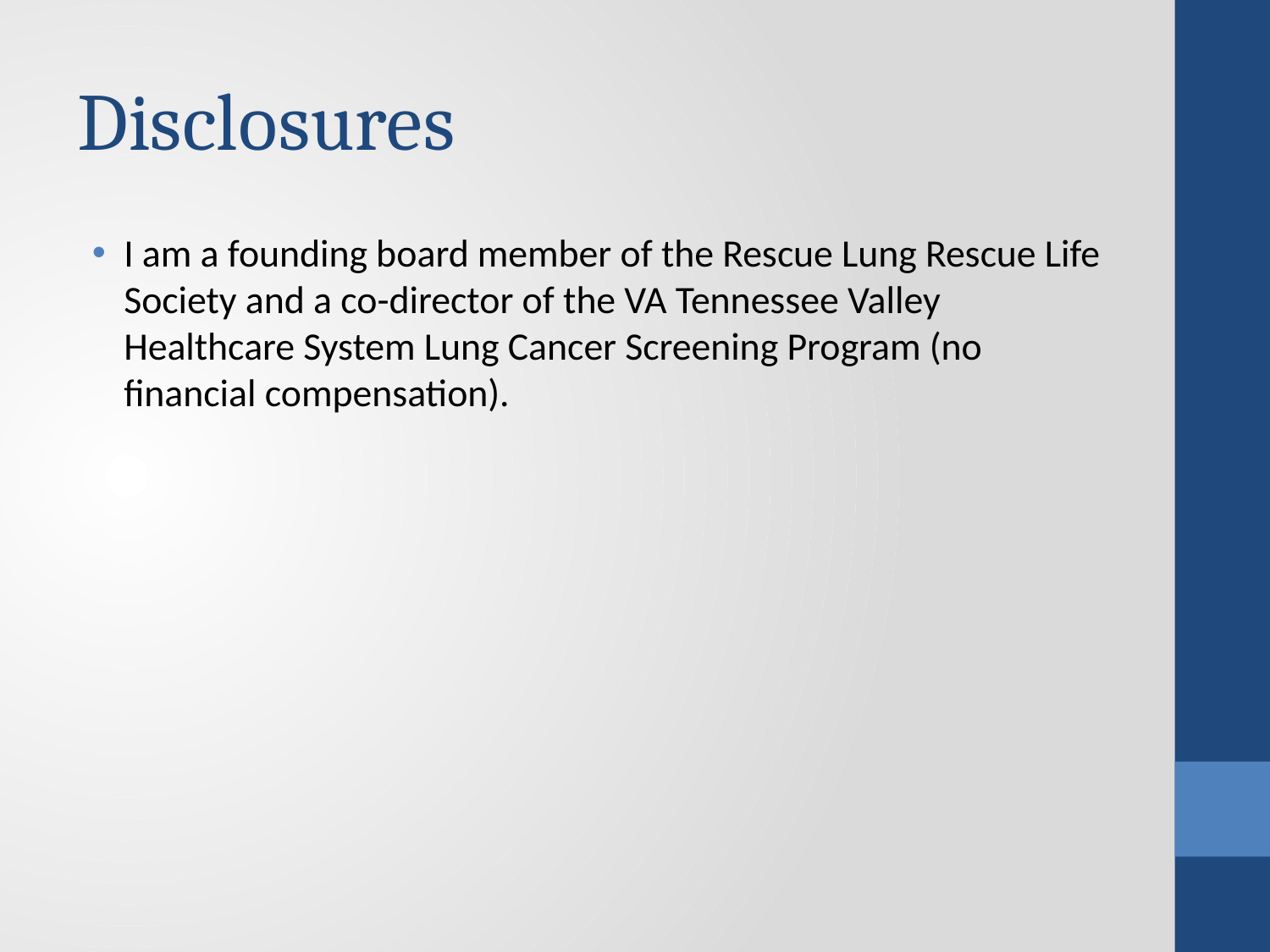

# Disclosures
I am a founding board member of the Rescue Lung Rescue Life Society and a co-director of the VA Tennessee Valley Healthcare System Lung Cancer Screening Program (no financial compensation).